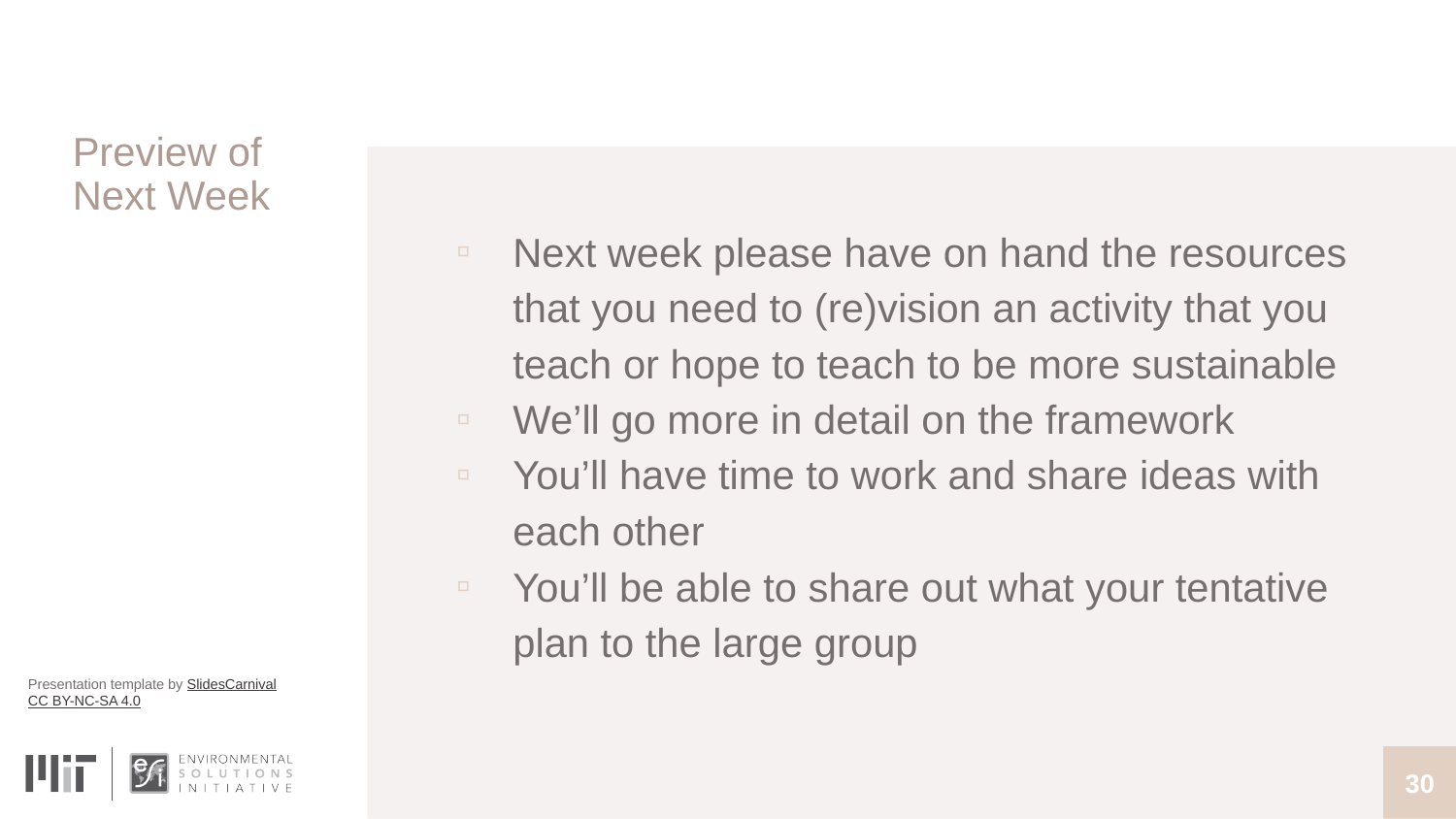

# Preview of Next Week
Next week please have on hand the resources that you need to (re)vision an activity that you teach or hope to teach to be more sustainable
We’ll go more in detail on the framework
You’ll have time to work and share ideas with each other
You’ll be able to share out what your tentative plan to the large group
30